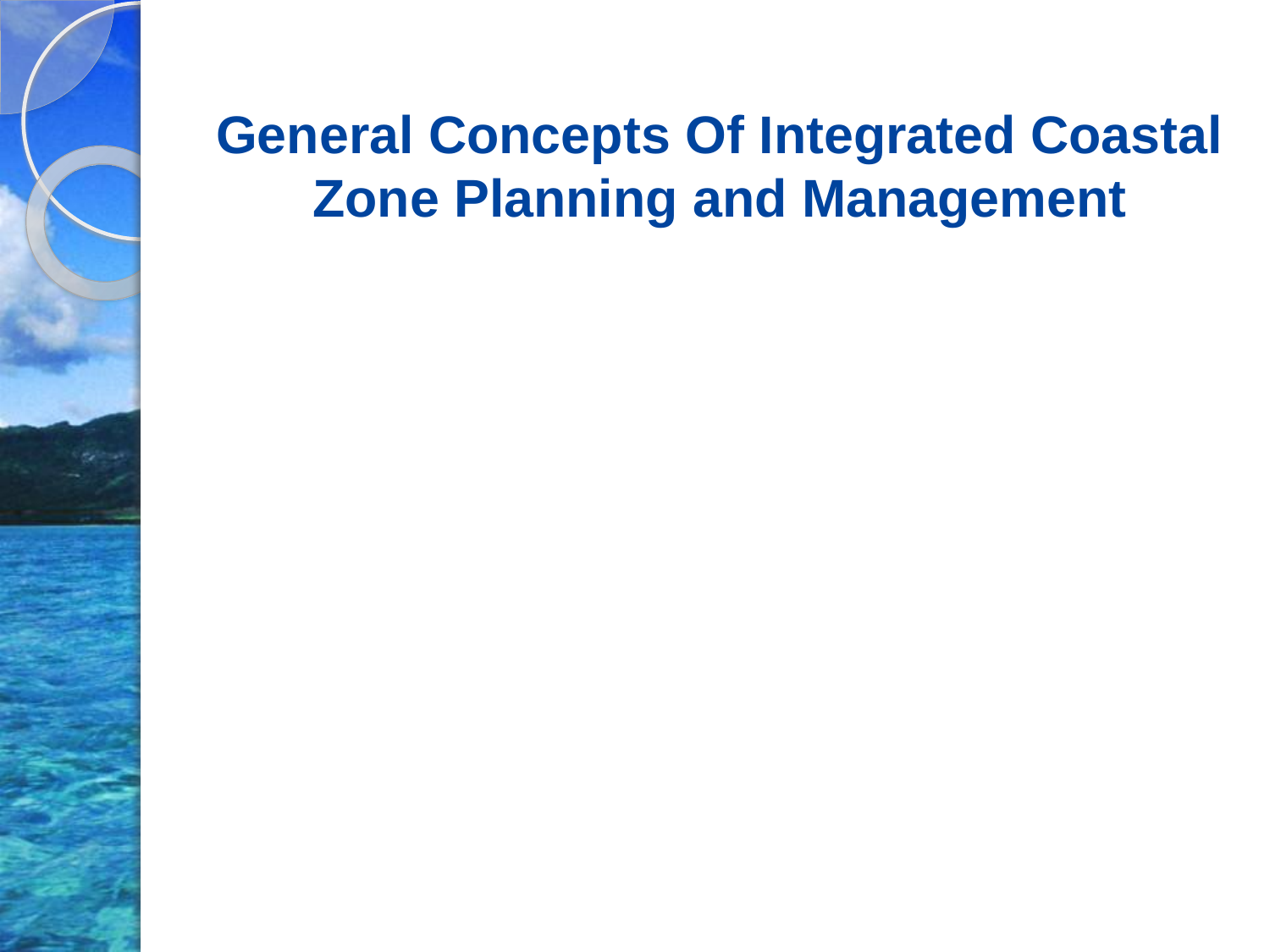

# General Concepts Of Integrated Coastal Zone Planning and Management